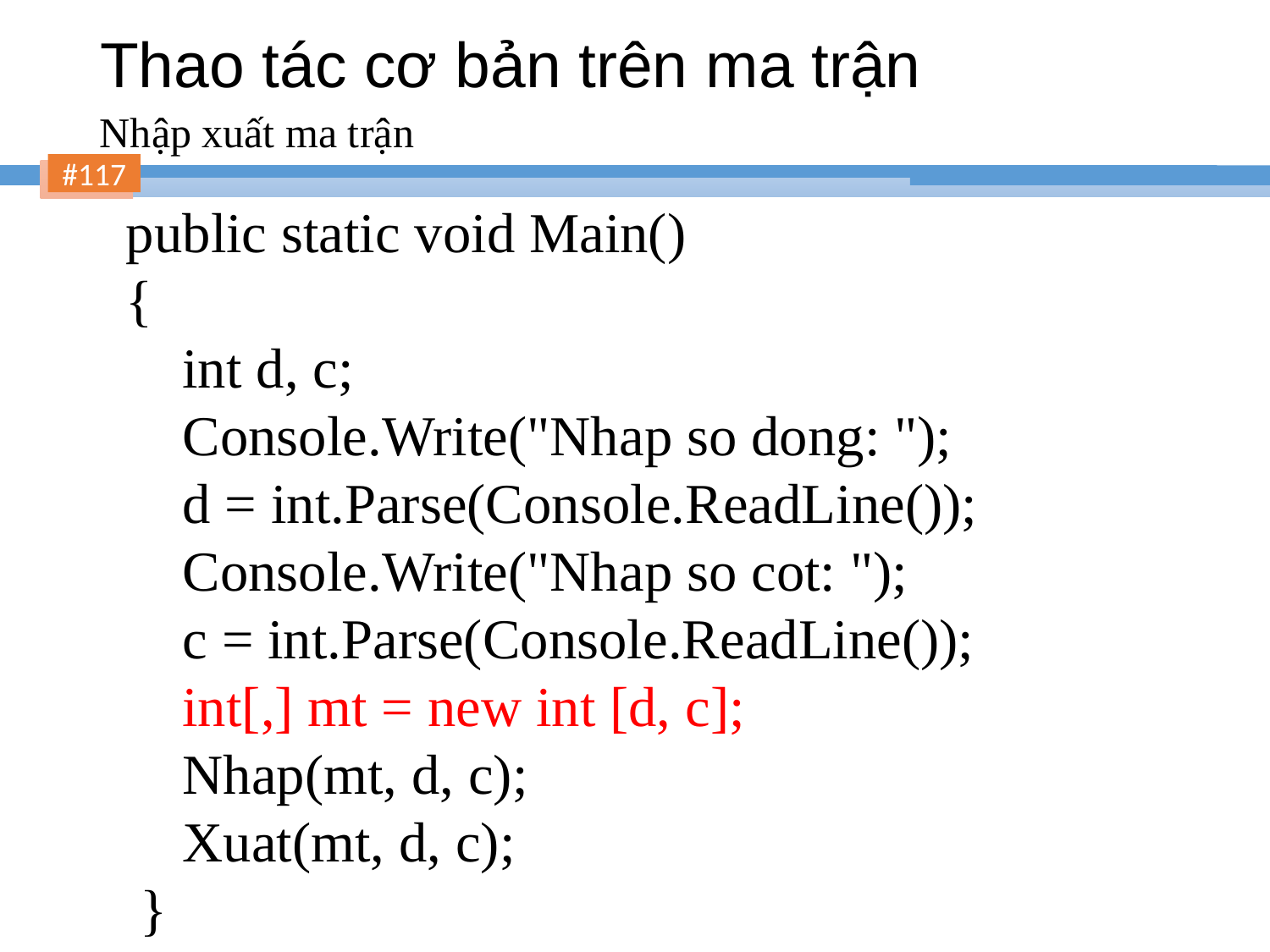

# Thao tác cơ bản trên ma trận
Nhập xuất ma trận
        public static void Main()
        {
            int d, c;
            Console.Write("Nhap so dong: ");
            d = int.Parse(Console.ReadLine());
            Console.Write("Nhap so cot: ");
            c = int.Parse(Console.ReadLine());
            int[,] mt = new int [d, c];
            Nhap(mt, d, c);
            Xuat(mt, d, c);
         }
117